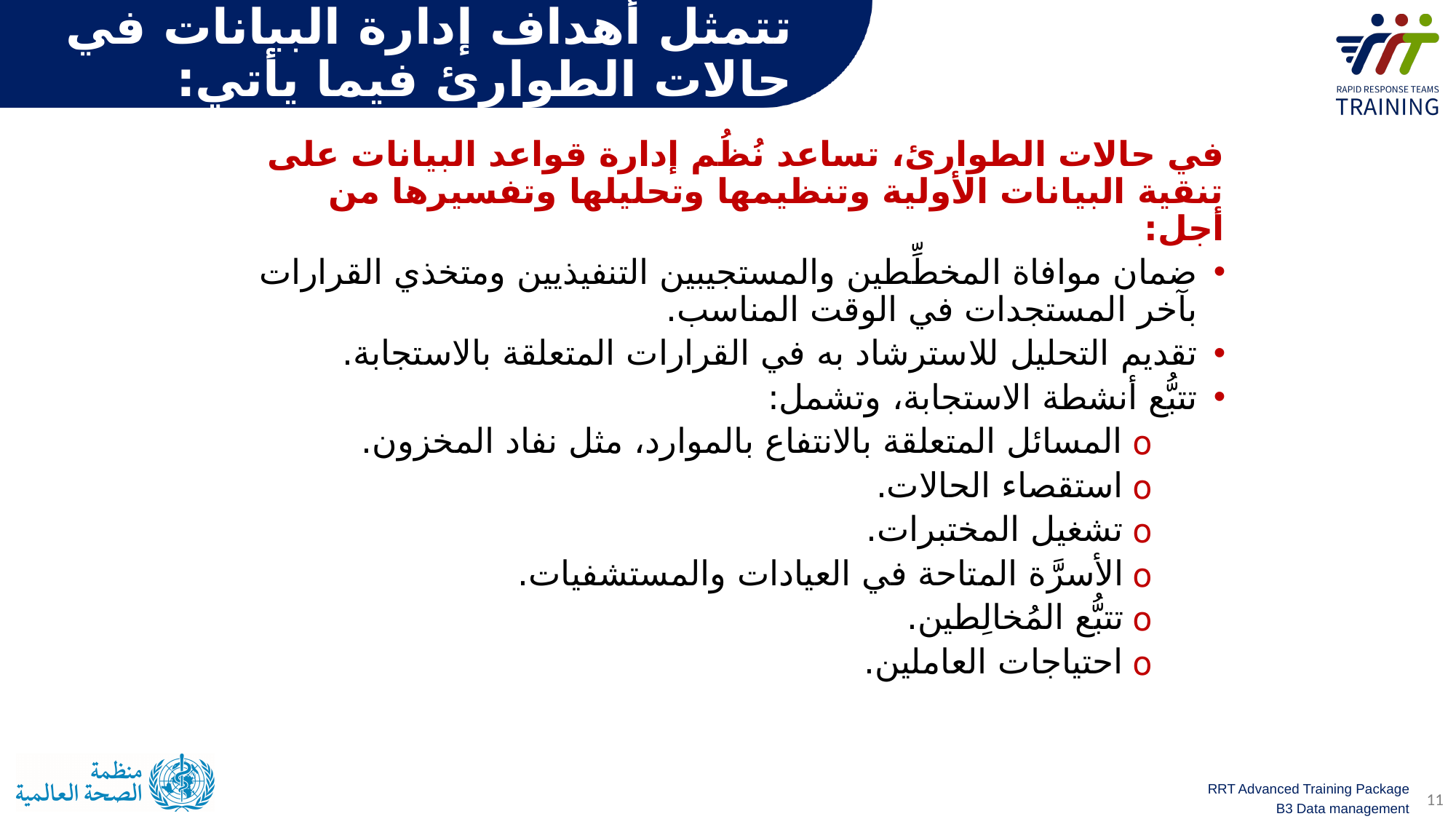

تتمثل أهداف إدارة البيانات في حالات الطوارئ فيما يأتي:
في حالات الطوارئ، تساعد نُظُم إدارة قواعد البيانات على تنقية البيانات الأولية وتنظيمها وتحليلها وتفسيرها من أجل:
ضمان موافاة المخطِّطين والمستجيبين التنفيذيين ومتخذي القرارات بآخر المستجدات في الوقت المناسب.
تقديم التحليل للاسترشاد به في القرارات المتعلقة بالاستجابة.
تتبُّع أنشطة الاستجابة، وتشمل:
المسائل المتعلقة بالانتفاع بالموارد، مثل نفاد المخزون.
استقصاء الحالات.
تشغيل المختبرات.
الأسرَّة المتاحة في العيادات والمستشفيات.
تتبُّع المُخالِطين.
احتياجات العاملين.